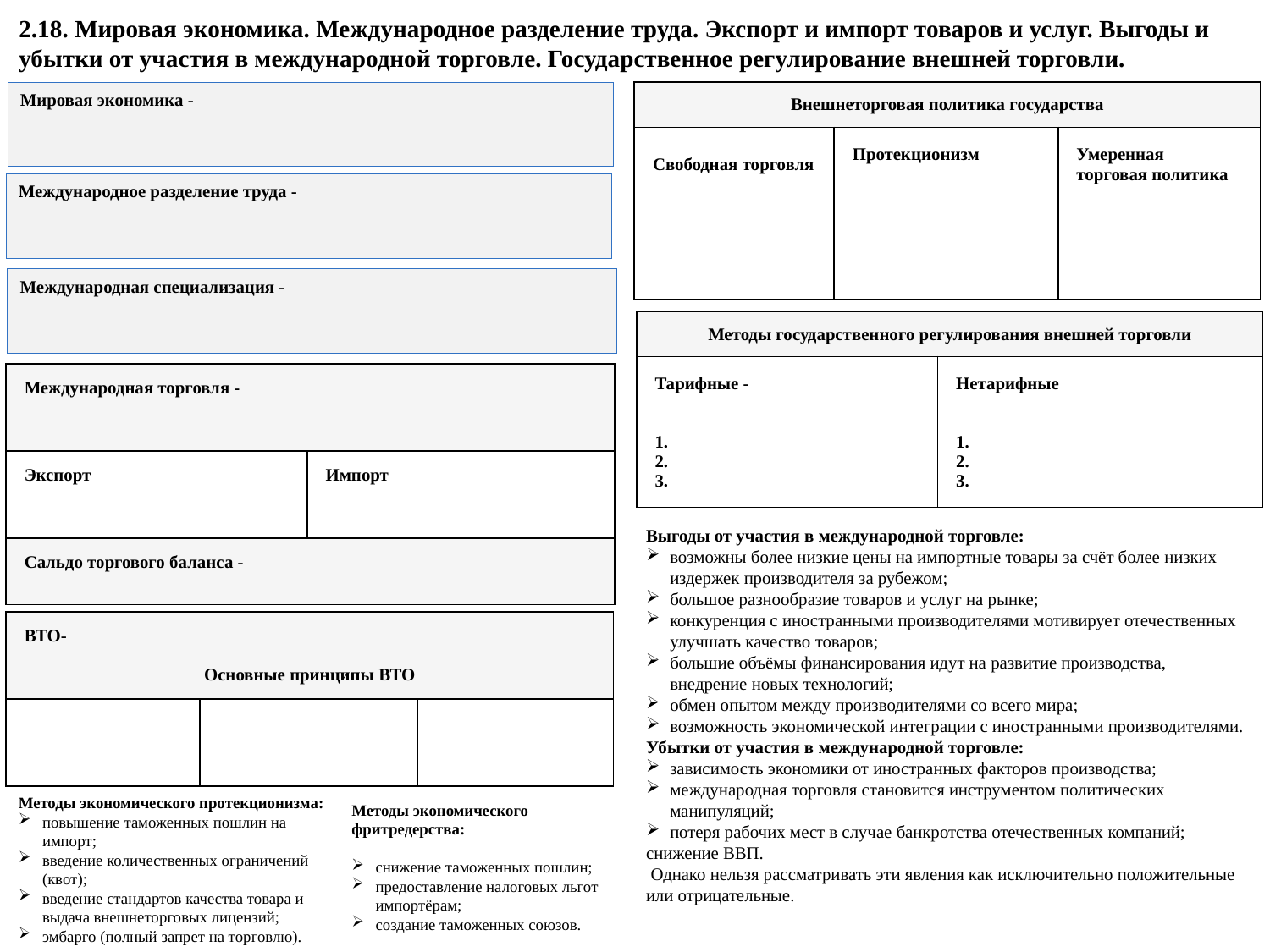

2.18. Мировая экономика. Международное разделение труда. Экспорт и импорт товаров и услуг. Выгоды и убытки от участия в международной торговле. Государственное регулирование внешней торговли.
Мировая экономика -

| Внешнеторговая политика государства |  |  |
| --- | --- | --- |
| Свободная торговля | Протекционизм | Умеренная торговая политика |
Международное разделение труда -

Международная специализация -

| Методы государственного регулирования внешней торговли |  |
| --- | --- |
| Тарифные - 1. 2. 3. | Нетарифные 1. 2. 3. |
| Международная торговля - |  |
| --- | --- |
| Экспорт | Импорт |
| Сальдо торгового баланса - |  |
Выгоды от участия в международной торговле:
возможны более низкие цены на импортные товары за счёт более низких издержек производителя за рубежом;
большое разнообразие товаров и услуг на рынке;
конкуренция с иностранными производителями мотивирует отечественных улучшать качество товаров;
большие объёмы финансирования идут на развитие производства, внедрение новых технологий;
обмен опытом между производителями со всего мира;
возможность экономической интеграции с иностранными производителями.
Убытки от участия в международной торговле:
зависимость экономики от иностранных факторов производства;
международная торговля становится инструментом политических манипуляций;
потеря рабочих мест в случае банкротства отечественных компаний;
снижение ВВП.
 Однако нельзя рассматривать эти явления как исключительно положительные или отрицательные.
| ВТО- Основные принципы ВТО |  |  |
| --- | --- | --- |
|  |  |  |
Методы экономического протекционизма:
повышение таможенных пошлин на импорт;
введение количественных ограничений (квот);
введение стандартов качества товара и выдача внешнеторговых лицензий;
эмбарго (полный запрет на торговлю).
Методы экономического фритредерства:

снижение таможенных пошлин;
предоставление налоговых льгот импортёрам;
создание таможенных союзов.